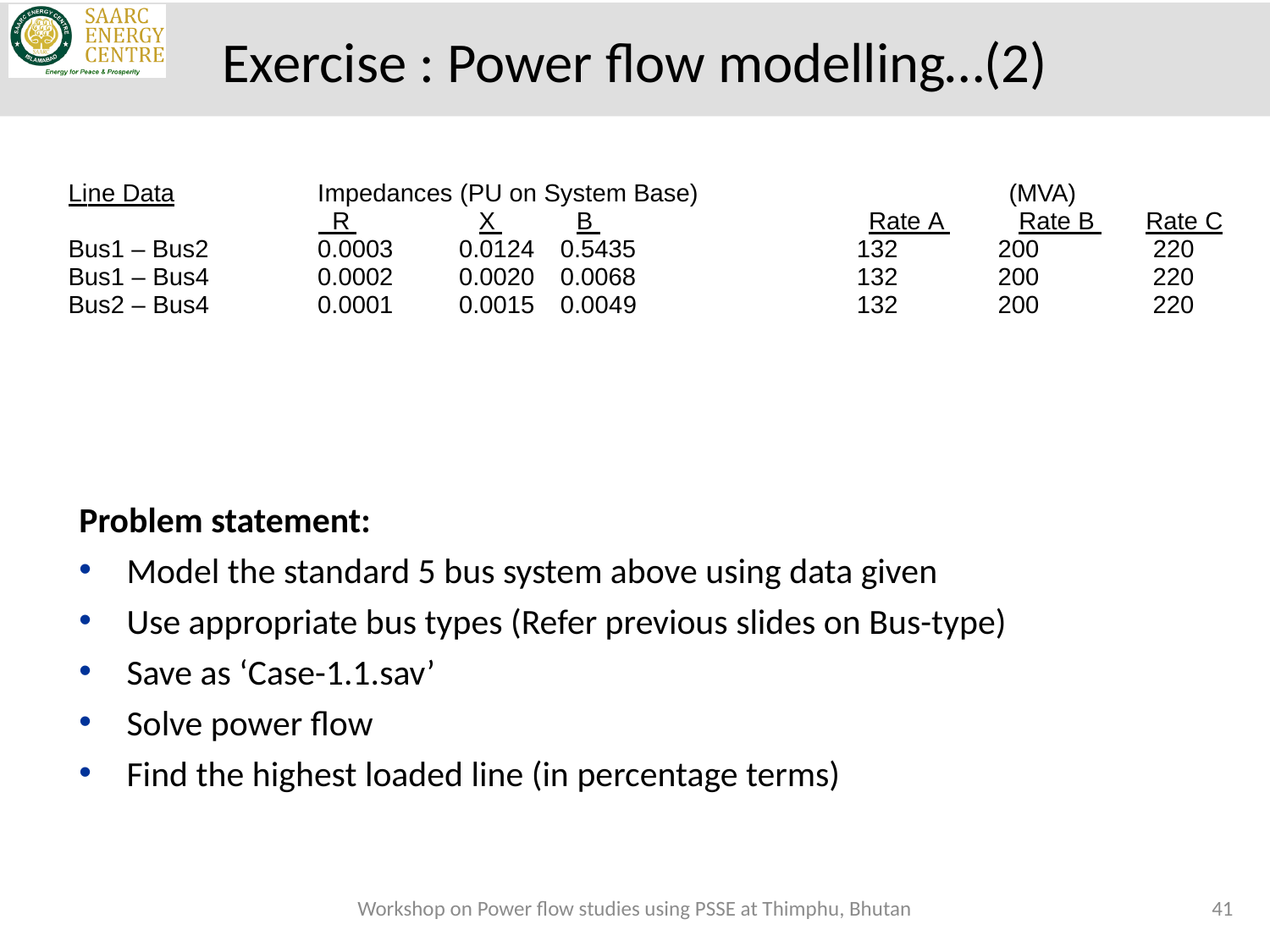

Exercise : Power flow modelling…(2)
| Line Data | Impedances (PU on System Base) R X B |  |  | (MVA) Rate A Rate B Rate C |  |  |
| --- | --- | --- | --- | --- | --- | --- |
| Bus1 – Bus2 | 0.0003 | 0.0124 | 0.5435 | 132 | 200 | 220 |
| Bus1 – Bus4 | 0.0002 | 0.0020 | 0.0068 | 132 | 200 | 220 |
| Bus2 – Bus4 | 0.0001 | 0.0015 | 0.0049 | 132 | 200 | 220 |
Problem statement:
Model the standard 5 bus system above using data given
Use appropriate bus types (Refer previous slides on Bus-type)
Save as ‘Case-1.1.sav’
Solve power flow
Find the highest loaded line (in percentage terms)

Workshop on Power flow studies using PSSE at Thimphu, Bhutan
41